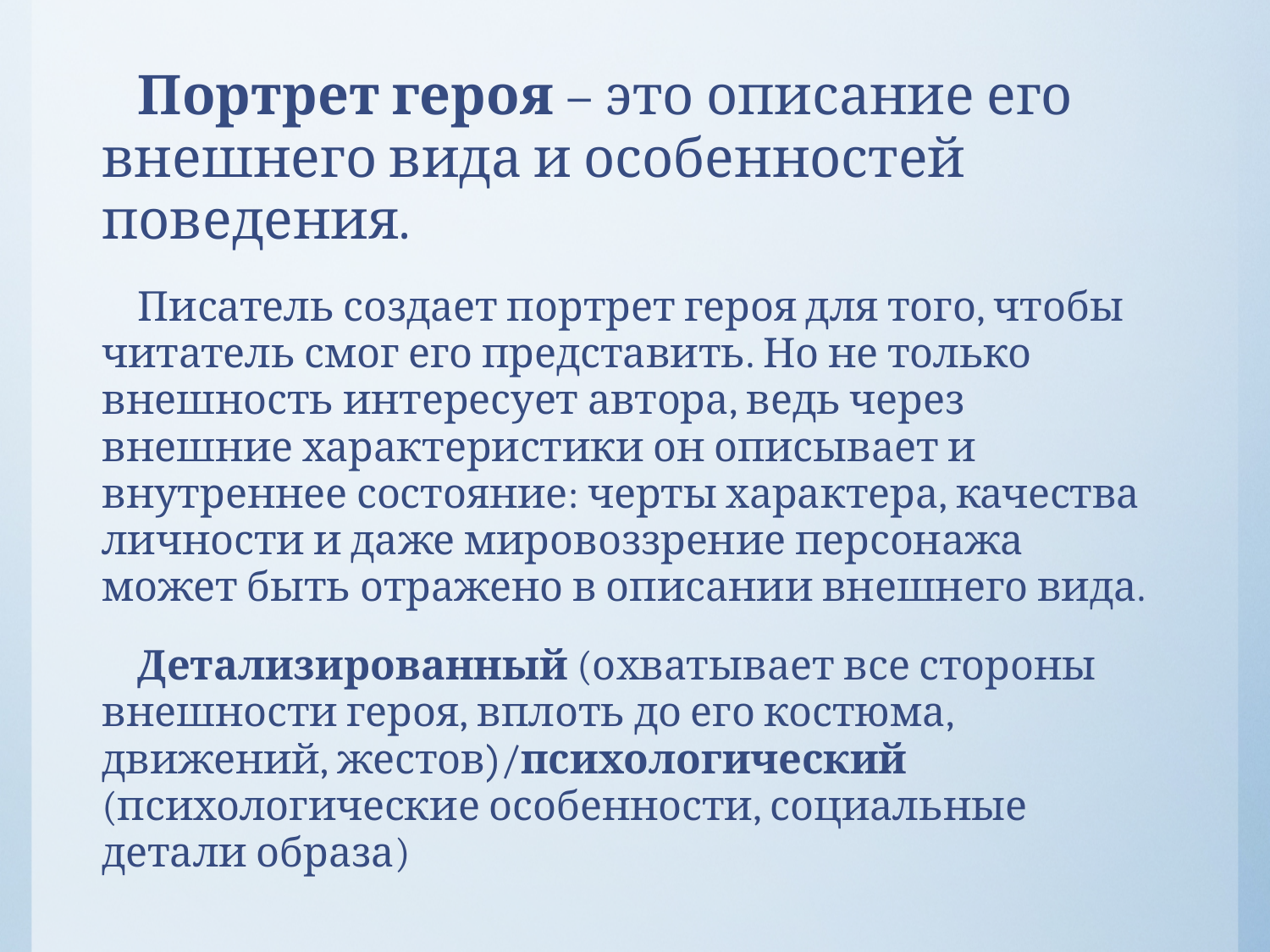

Портрет героя – это описание его внешнего вида и особенностей поведения.
Писатель создает портрет героя для того, чтобы читатель смог его представить. Но не только внешность интересует автора, ведь через внешние характеристики он описывает и внутреннее состояние: черты характера, качества личности и даже мировоззрение персонажа может быть отражено в описании внешнего вида.
Детализированный (охватывает все стороны внешности героя, вплоть до его костюма, движений, жестов)/психологический (психологические особенности, социальные детали образа)